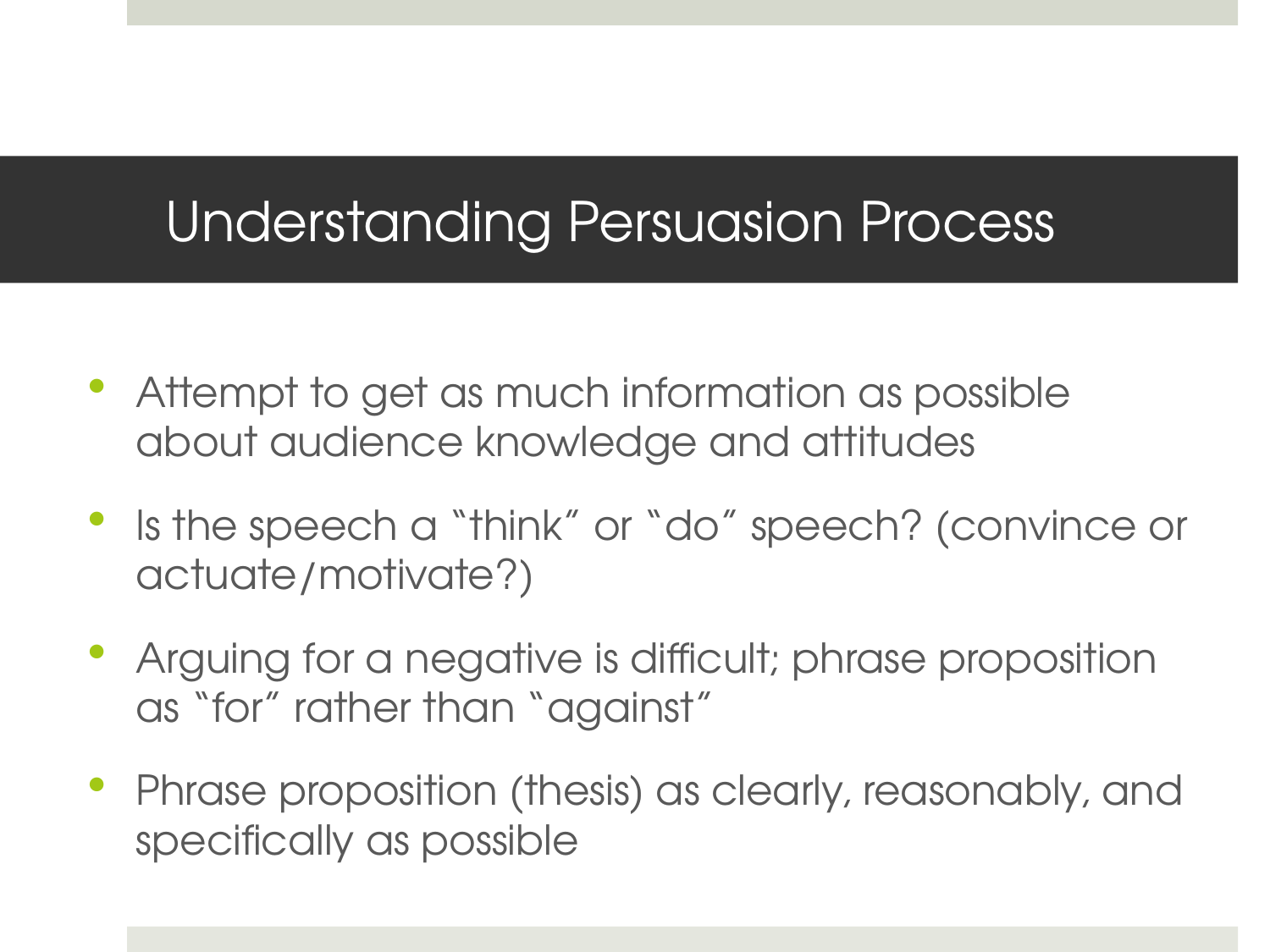

# Understanding Persuasion Process
Attempt to get as much information as possible about audience knowledge and attitudes
Is the speech a “think” or “do” speech? (convince or actuate/motivate?)
Arguing for a negative is difficult; phrase proposition as “for” rather than “against”
Phrase proposition (thesis) as clearly, reasonably, and specifically as possible